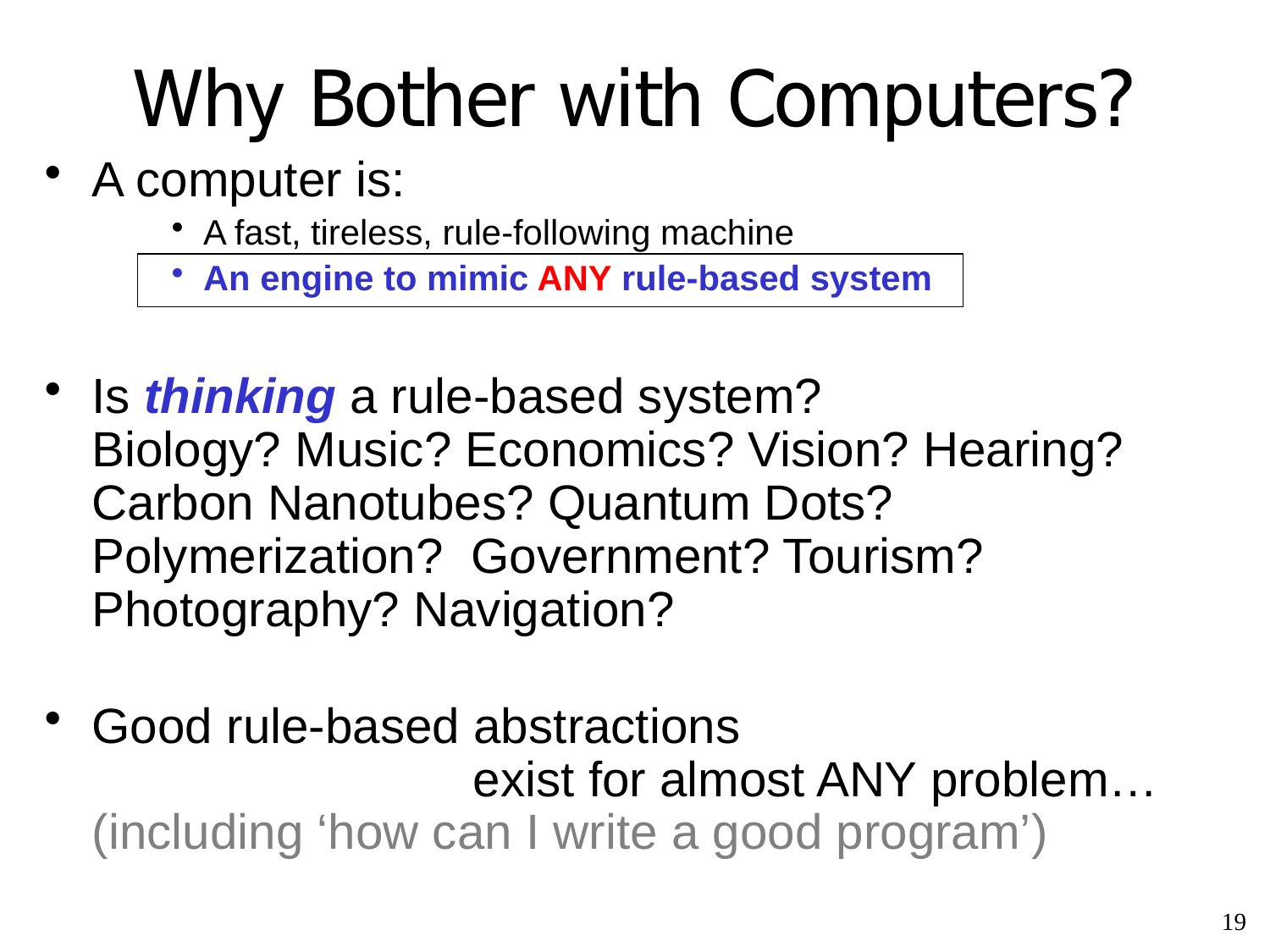

# Why Bother with Computers?
A computer is:
A fast, tireless, rule-following machine
An engine to mimic ANY rule-based system

Is thinking a rule-based system?
Biology? Music? Economics? Vision? Hearing? Carbon Nanotubes? Quantum Dots? Polymerization?  Government? Tourism? Photography? Navigation?
Good rule-based abstractions
			exist for almost ANY problem…
(including ‘how can I write a good program’)

19